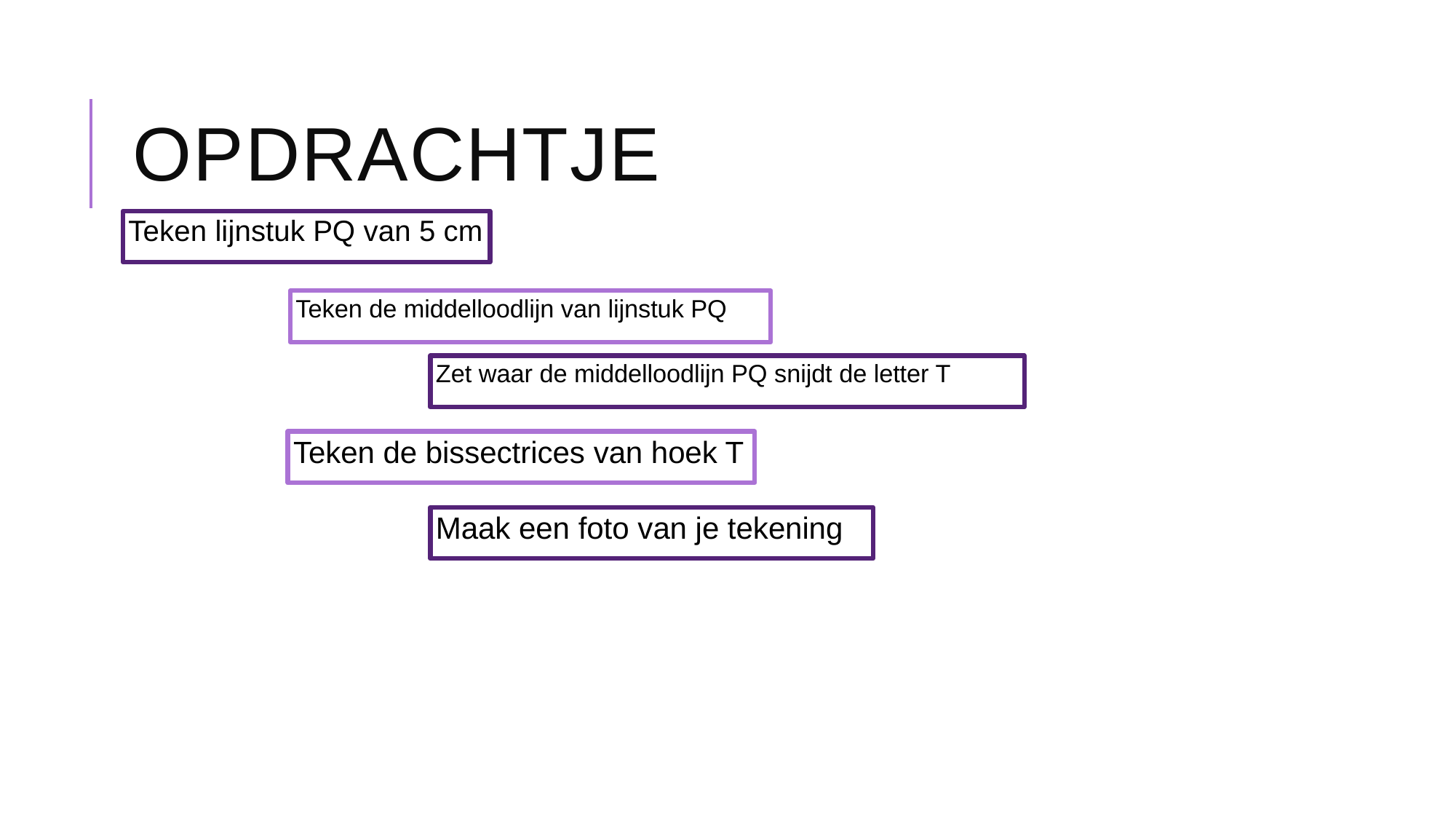

# Opdrachtje
Teken lijnstuk PQ van 5 cm
Teken de middelloodlijn van lijnstuk PQ
Zet waar de middelloodlijn PQ snijdt de letter T
Teken de bissectrices van hoek T
Maak een foto van je tekening